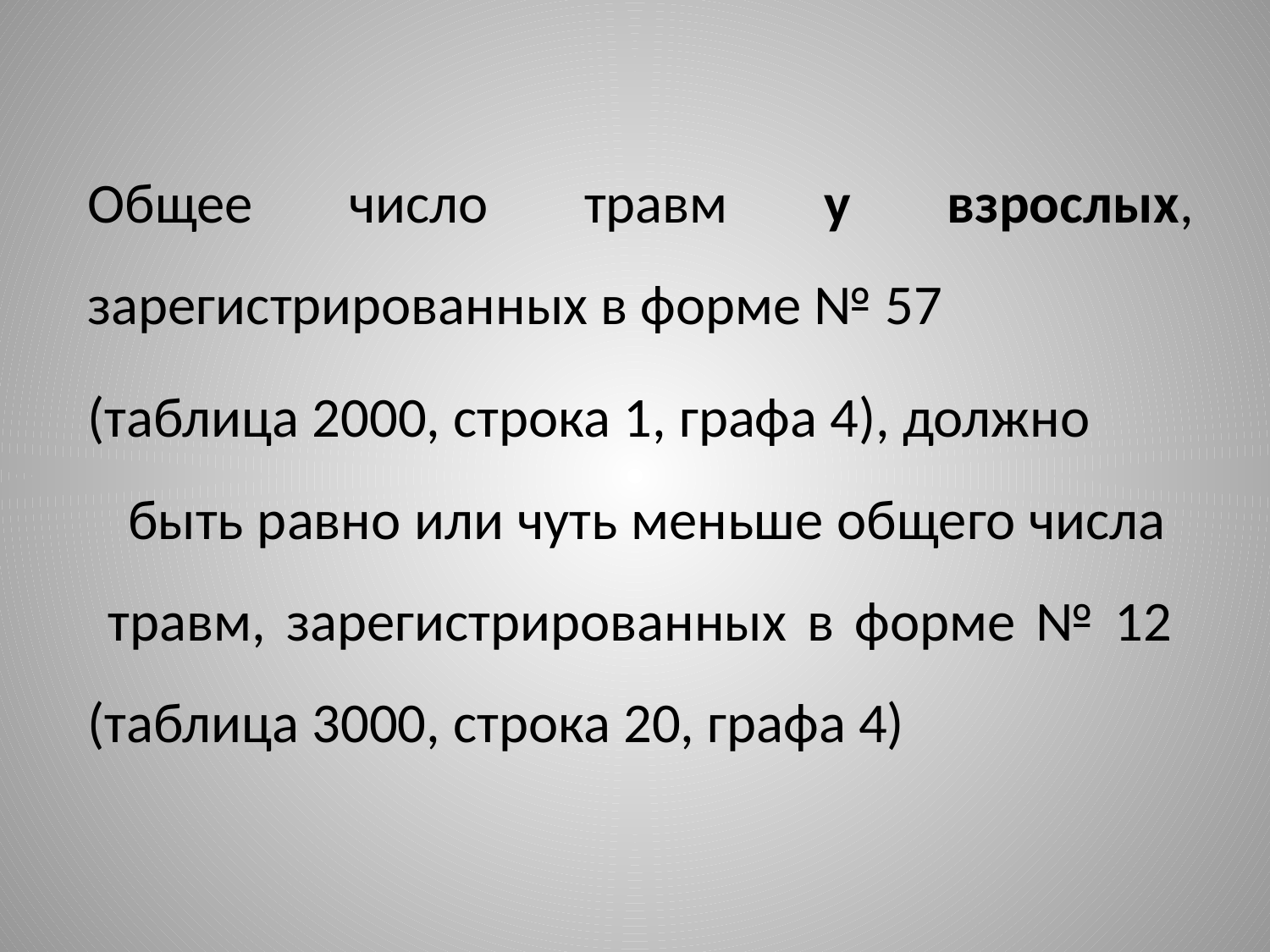

Общее число травм у взрослых, зарегистрированных в форме № 57
(таблица 2000, строка 1, графа 4), должно            быть равно или чуть меньше общего числа    травм, зарегистрированных в форме № 12  (таблица 3000, строка 20, графа 4)